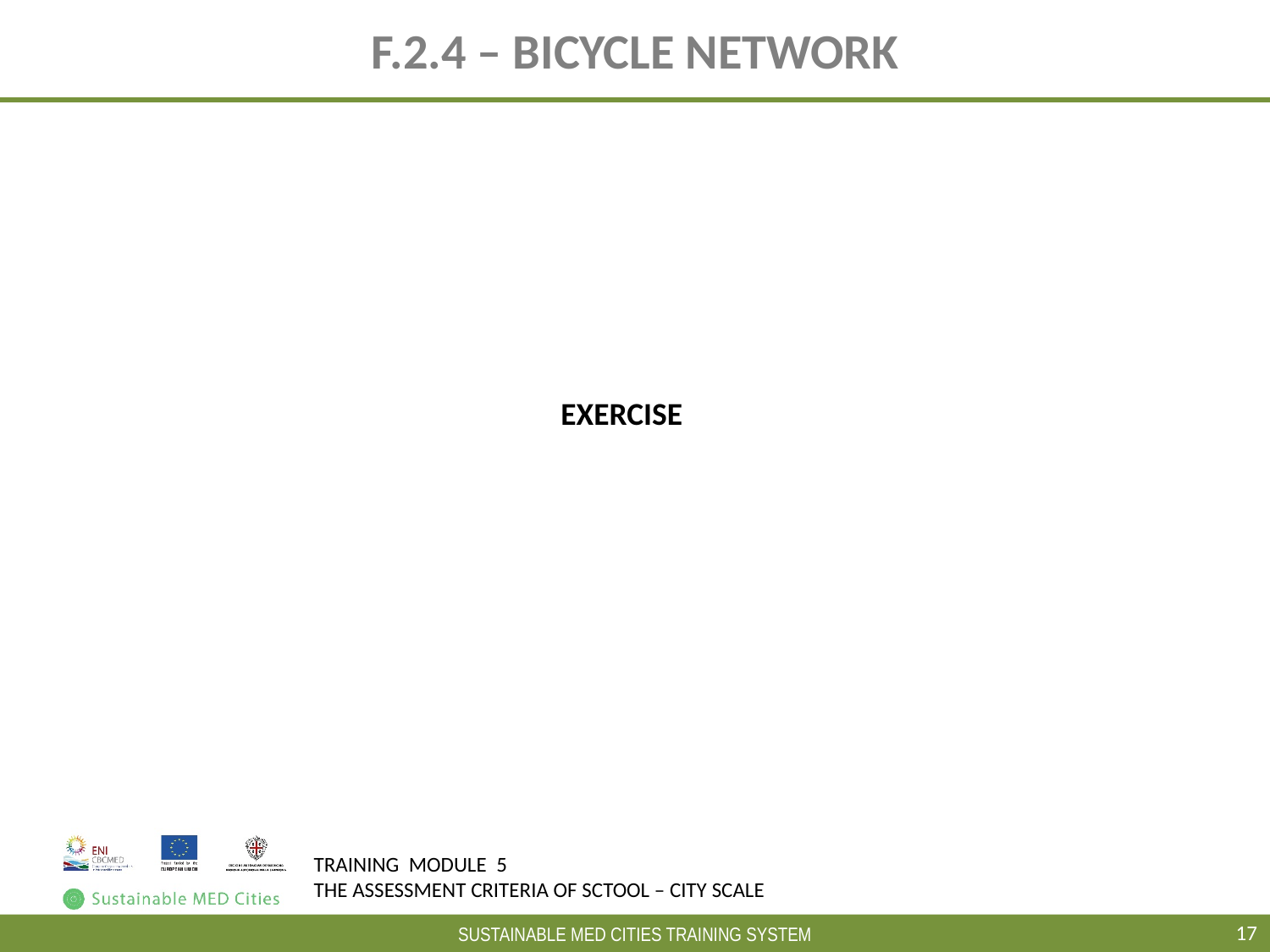

# F.2.4 – BICYCLE NETWORK

EXERCISE
17